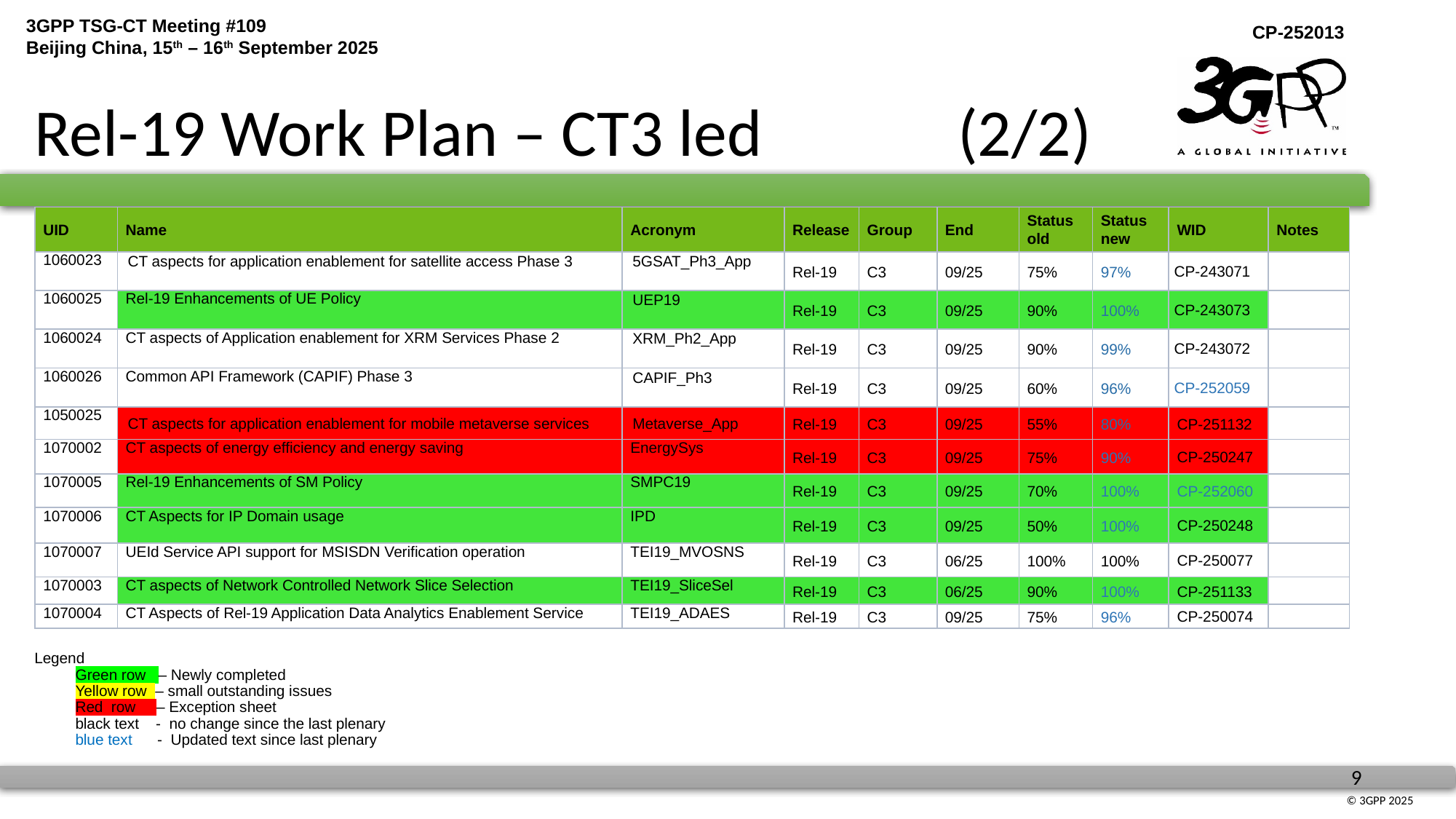

# Rel-19 Work Plan – CT3 led             (2/2)
| UID | Name | Acronym | Release | Group | End | Status old | Status new | WID | Notes |
| --- | --- | --- | --- | --- | --- | --- | --- | --- | --- |
| 1060023 | CT aspects for application enablement for satellite access Phase 3 | 5GSAT\_Ph3\_App | Rel-19 | C3 | 09/25 | 75% | 97% | CP-243071 |  |
| 1060025 | Rel-19 Enhancements of UE Policy | UEP19 | Rel-19 | C3 | 09/25 | 90% | 100% | CP-243073 |  |
| 1060024 | CT aspects of Application enablement for XRM Services Phase 2 | XRM\_Ph2\_App | Rel-19 | C3 | 09/25 | 90% | 99% | CP-243072 |  |
| 1060026 | Common API Framework (CAPIF) Phase 3 | CAPIF\_Ph3 | Rel-19 | C3 | 09/25 | 60% | 96% | CP-252059 |  |
| 1050025 | CT aspects for application enablement for mobile metaverse services | Metaverse\_App | Rel-19 | C3 | 09/25 | 55% | 80% | CP-251132 |  |
| 1070002 | CT aspects of energy efficiency and energy saving | EnergySys | Rel-19 | C3 | 09/25 | 75% | 90% | CP-250247 |  |
| 1070005 | Rel-19 Enhancements of SM Policy | SMPC19 | Rel-19 | C3 | 09/25 | 70% | 100% | CP-252060 |  |
| 1070006 | CT Aspects for IP Domain usage | IPD | Rel-19 | C3 | 09/25 | 50% | 100% | CP-250248 |  |
| 1070007 | UEId Service API support for MSISDN Verification operation | TEI19\_MVOSNS | Rel-19 | C3 | 06/25 | 100% | 100% | CP-250077 |  |
| 1070003 | CT aspects of Network Controlled Network Slice Selection | TEI19\_SliceSel | Rel-19 | C3 | 06/25 | 90% | 100% | CP-251133 |  |
| 1070004 | CT Aspects of Rel-19 Application Data Analytics Enablement Service | TEI19\_ADAES | Rel-19 | C3 | 09/25 | 75% | 96% | CP-250074 |  |
Legend
Green row   – Newly completed
	Yellow row  – small outstanding issues
Red  row     – Exception sheet
	black text    -  no change since the last plenary
	blue text      -  Updated text since last plenary